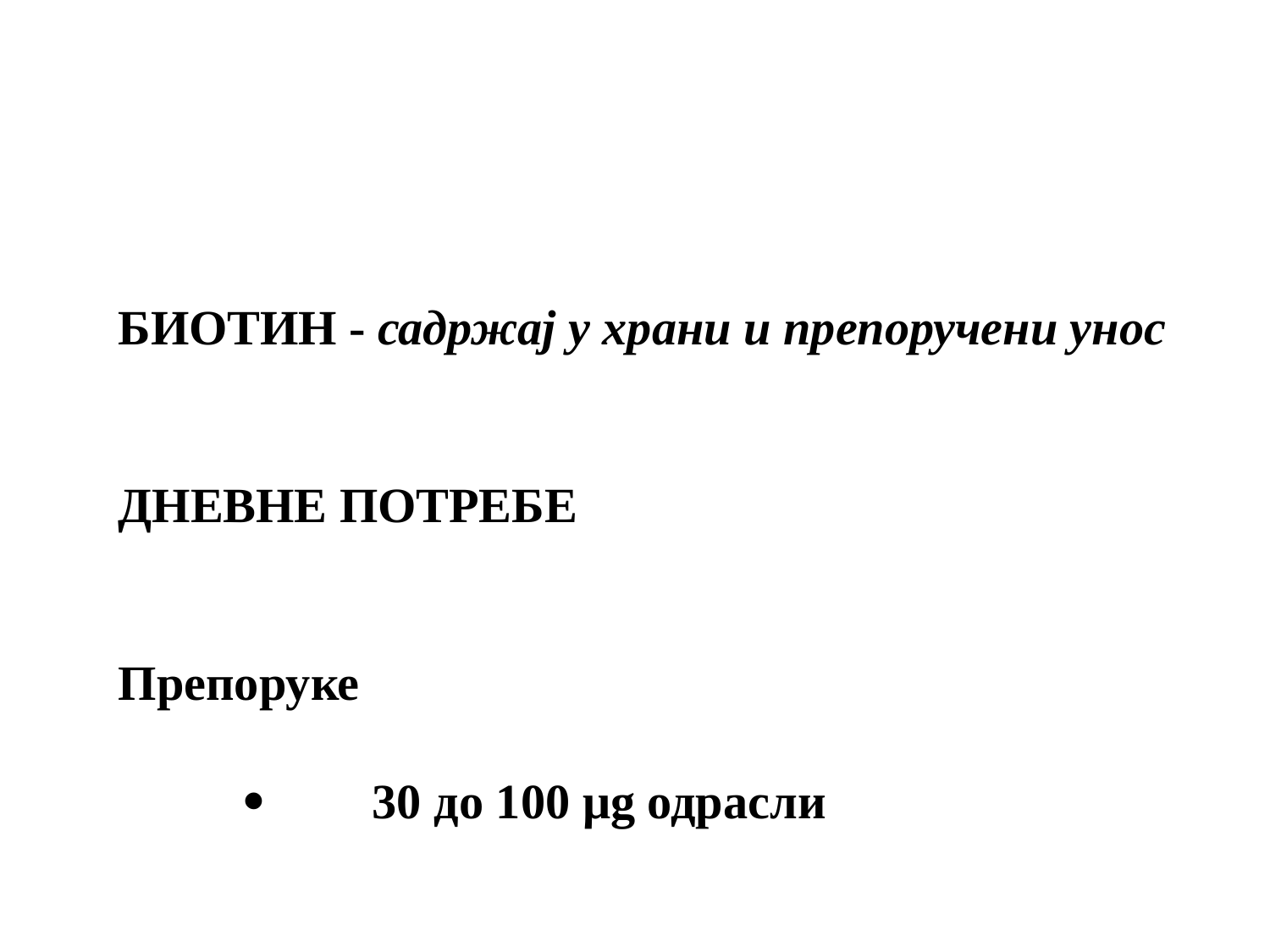

БИОТИН - садржај у храни и препоручени унос

ДНЕВНЕ ПОТРЕБЕ

Препоруке

•	30 дo 100 μg одрасли